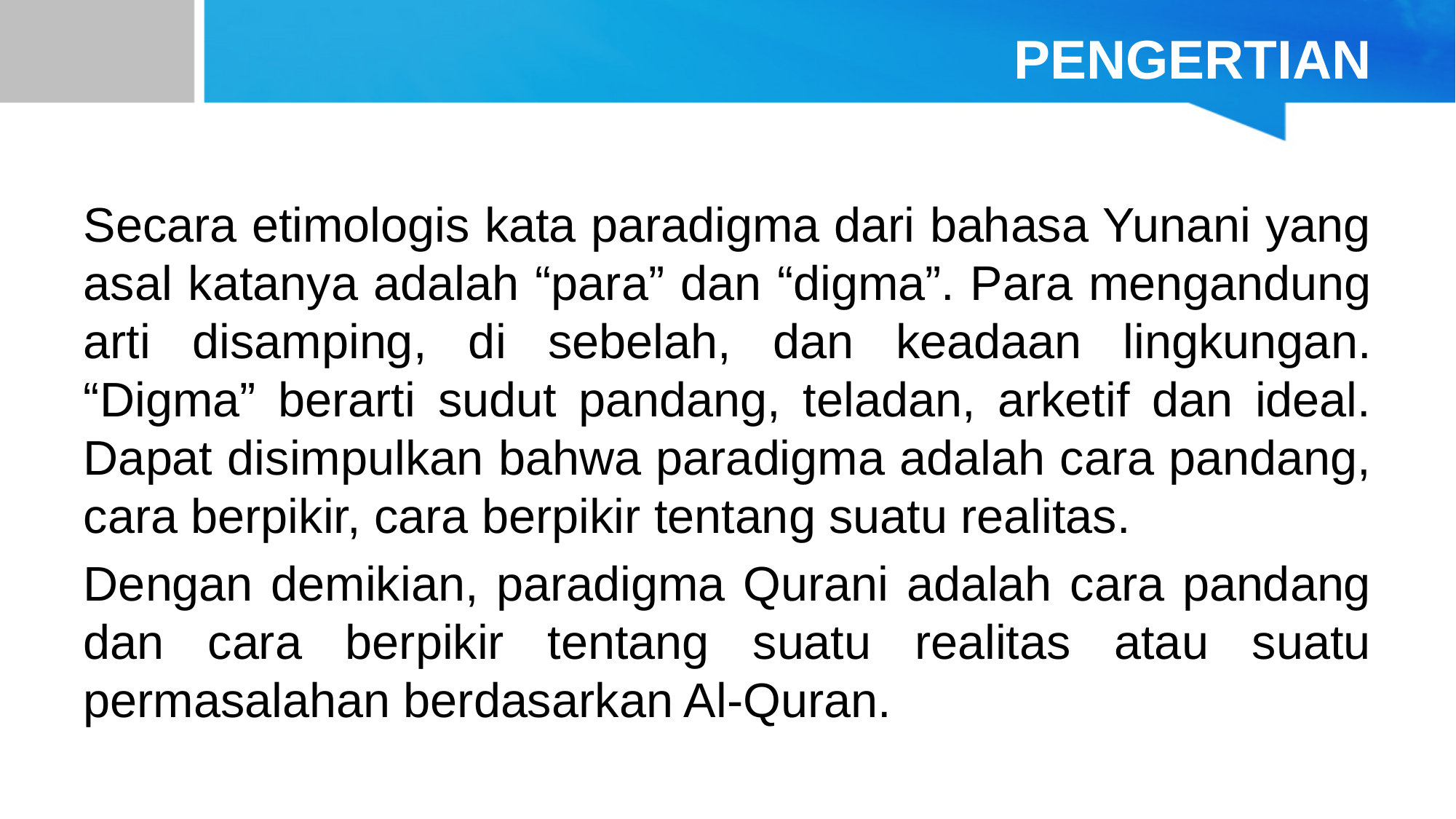

# PENGERTIAN
Secara etimologis kata paradigma dari bahasa Yunani yang asal katanya adalah “para” dan “digma”. Para mengandung arti disamping, di sebelah, dan keadaan lingkungan. “Digma” berarti sudut pandang, teladan, arketif dan ideal. Dapat disimpulkan bahwa paradigma adalah cara pandang, cara berpikir, cara berpikir tentang suatu realitas.
Dengan demikian, paradigma Qurani adalah cara pandang dan cara berpikir tentang suatu realitas atau suatu permasalahan berdasarkan Al-Quran.